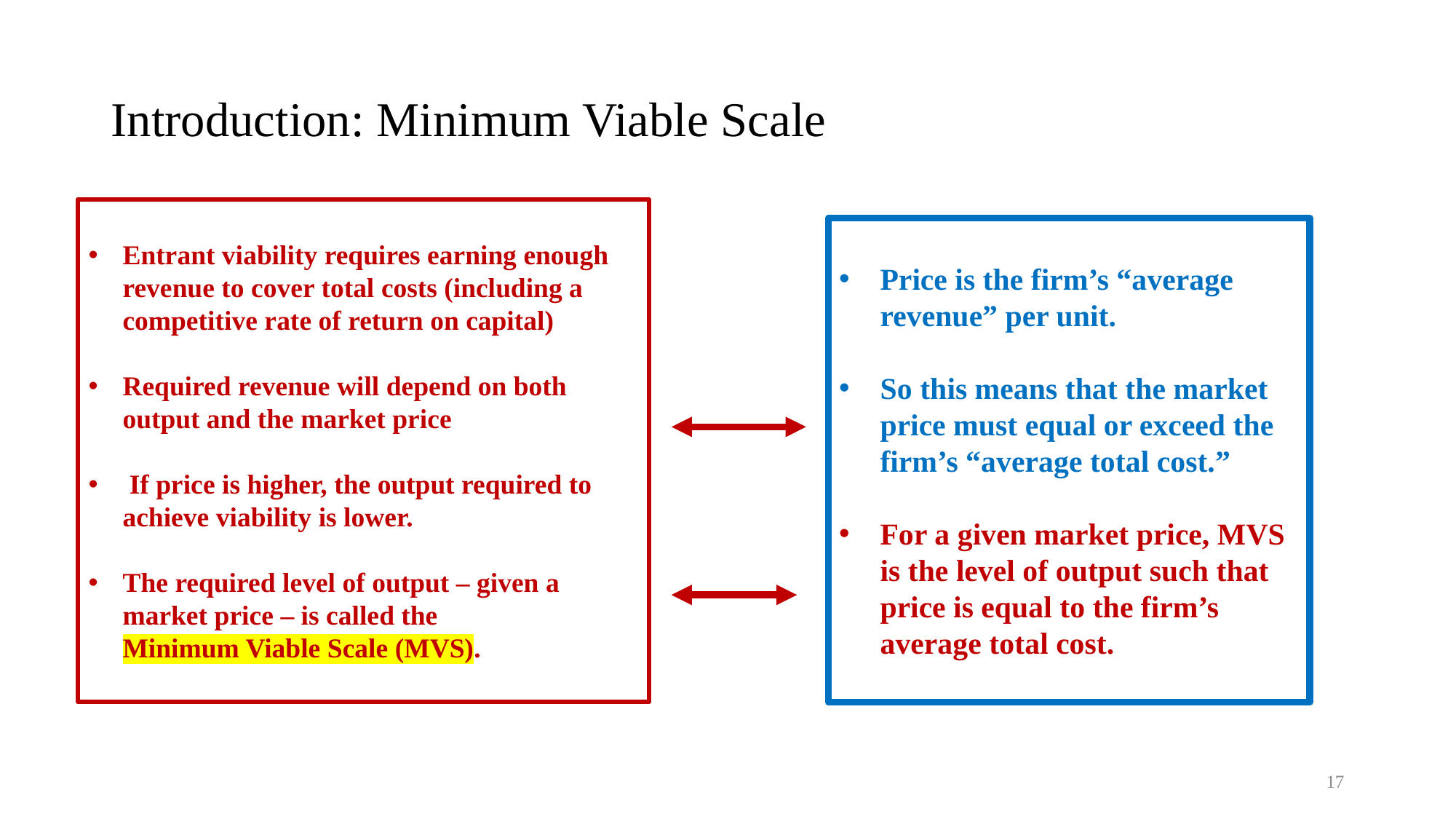

# Introduction: Minimum Viable Scale

Entrant viability requires earning enough revenue to cover total costs (including a competitive rate of return on capital)

Required revenue will depend on both output and the market price
 If price is higher, the output required to achieve viability is lower.

The required level of output – given a market price – is called the
Minimum Viable Scale (MVS).

Price is the firm’s “average revenue” per unit.

So this means that the market price must equal or exceed the firm’s “average total cost.”

For a given market price, MVS is the level of output such that price is equal to the firm’s average total cost.

17